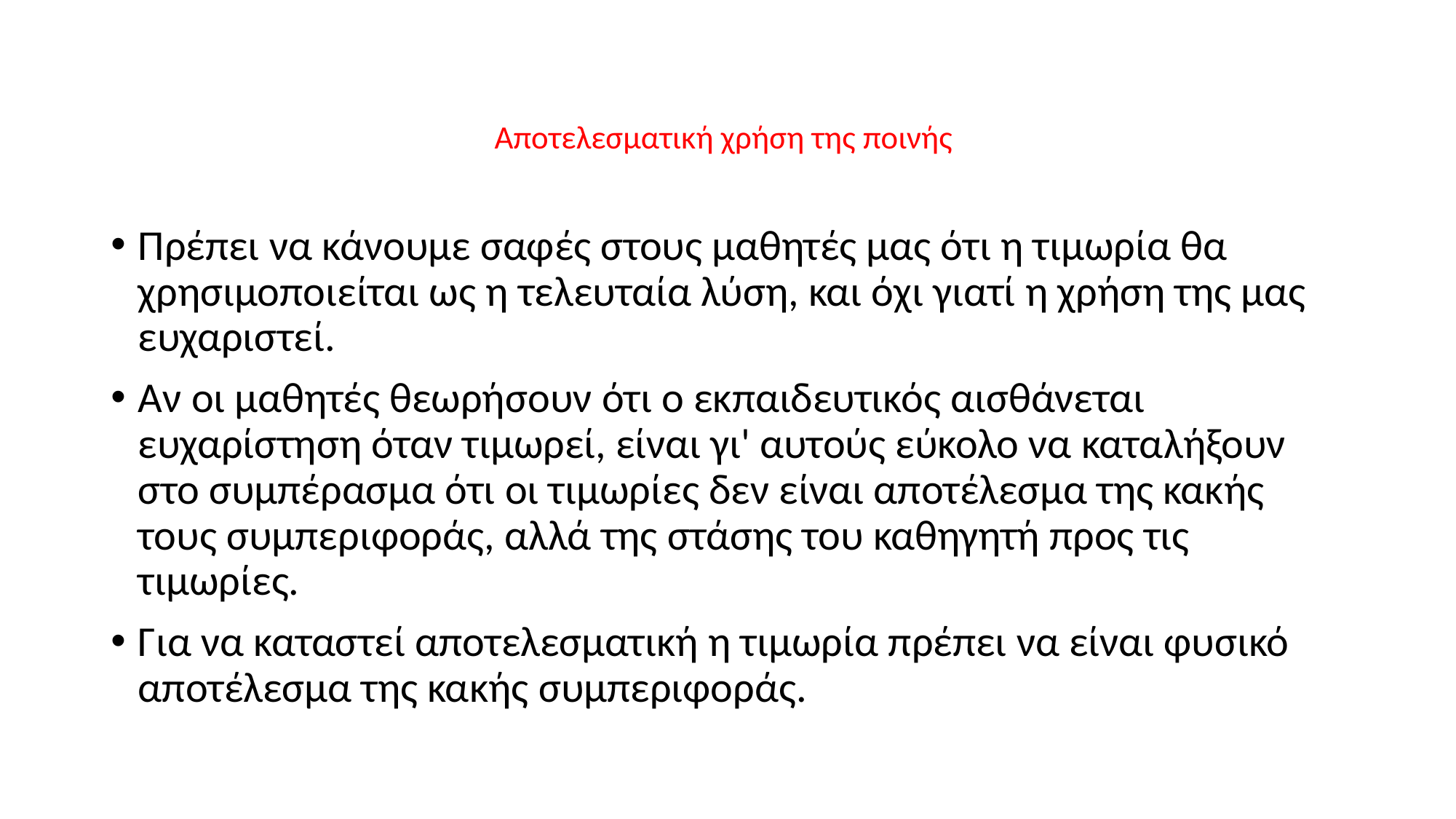

# Αποτελεσματική χρήση της ποινής
Πρέπει να κάνουμε σαφές στους μαθητές μας ότι η τιμωρία θα χρησιμοποιείται ως η τελευταία λύση, και όχι γιατί η χρήση της μας ευχαριστεί.
Αν οι μαθητές θεωρήσουν ότι ο εκπαιδευτικός αισθάνεται ευχαρίστηση όταν τιμωρεί, είναι γι' αυτούς εύκολο να καταλήξουν στο συμπέρασμα ότι οι τιμωρίες δεν είναι αποτέλεσμα της κακής τους συμπεριφοράς, αλλά της στάσης του καθηγητή προς τις τιμωρίες.
Για να καταστεί αποτελεσματική η τιμωρία πρέπει να είναι φυσικό αποτέλεσμα της κακής συμπεριφοράς.